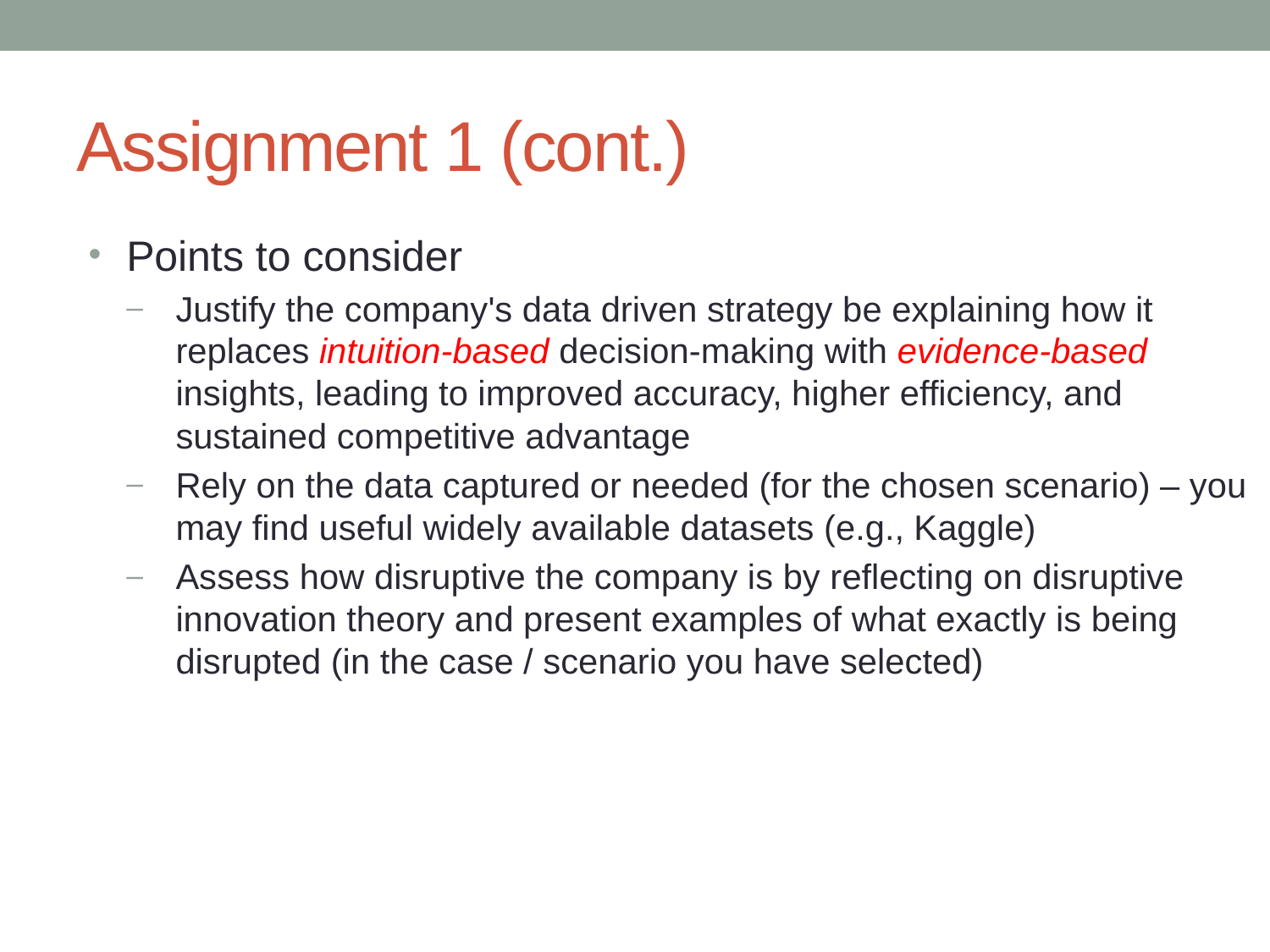

# Assignment 1 (cont.)
Points to consider
Justify the company's data driven strategy be explaining how it replaces intuition-based decision-making with evidence-based insights, leading to improved accuracy, higher efficiency, and sustained competitive advantage
Rely on the data captured or needed (for the chosen scenario) – you may find useful widely available datasets (e.g., Kaggle)
Assess how disruptive the company is by reflecting on disruptive innovation theory and present examples of what exactly is being disrupted (in the case / scenario you have selected)